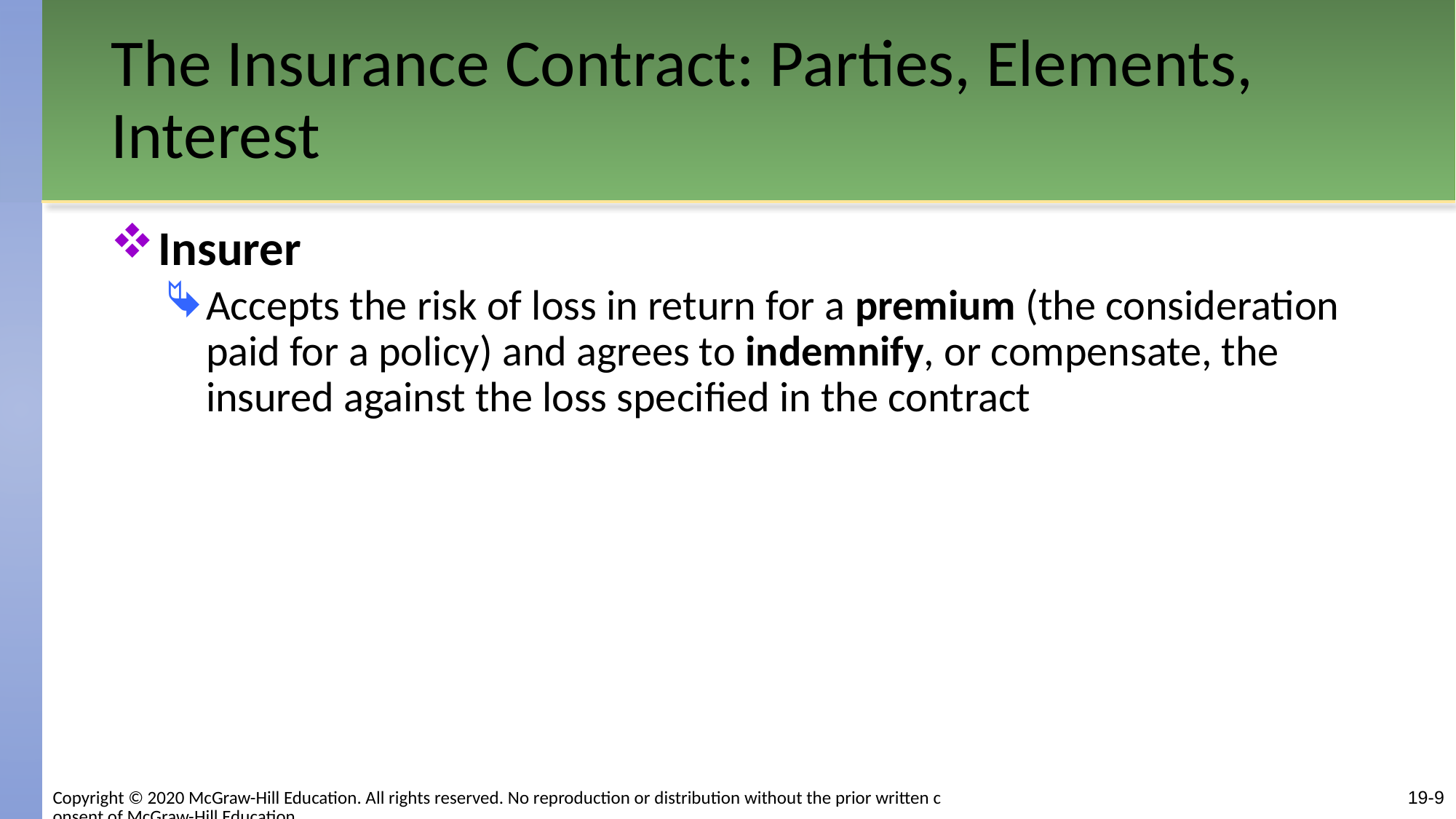

# The Insurance Contract: Parties, Elements, Interest
Insurer
Accepts the risk of loss in return for a premium (the consideration paid for a policy) and agrees to indemnify, or compensate, the insured against the loss specified in the contract

Copyright © 2020 McGraw-Hill Education. All rights reserved. No reproduction or distribution without the prior written consent of McGraw-Hill Education.
19-9